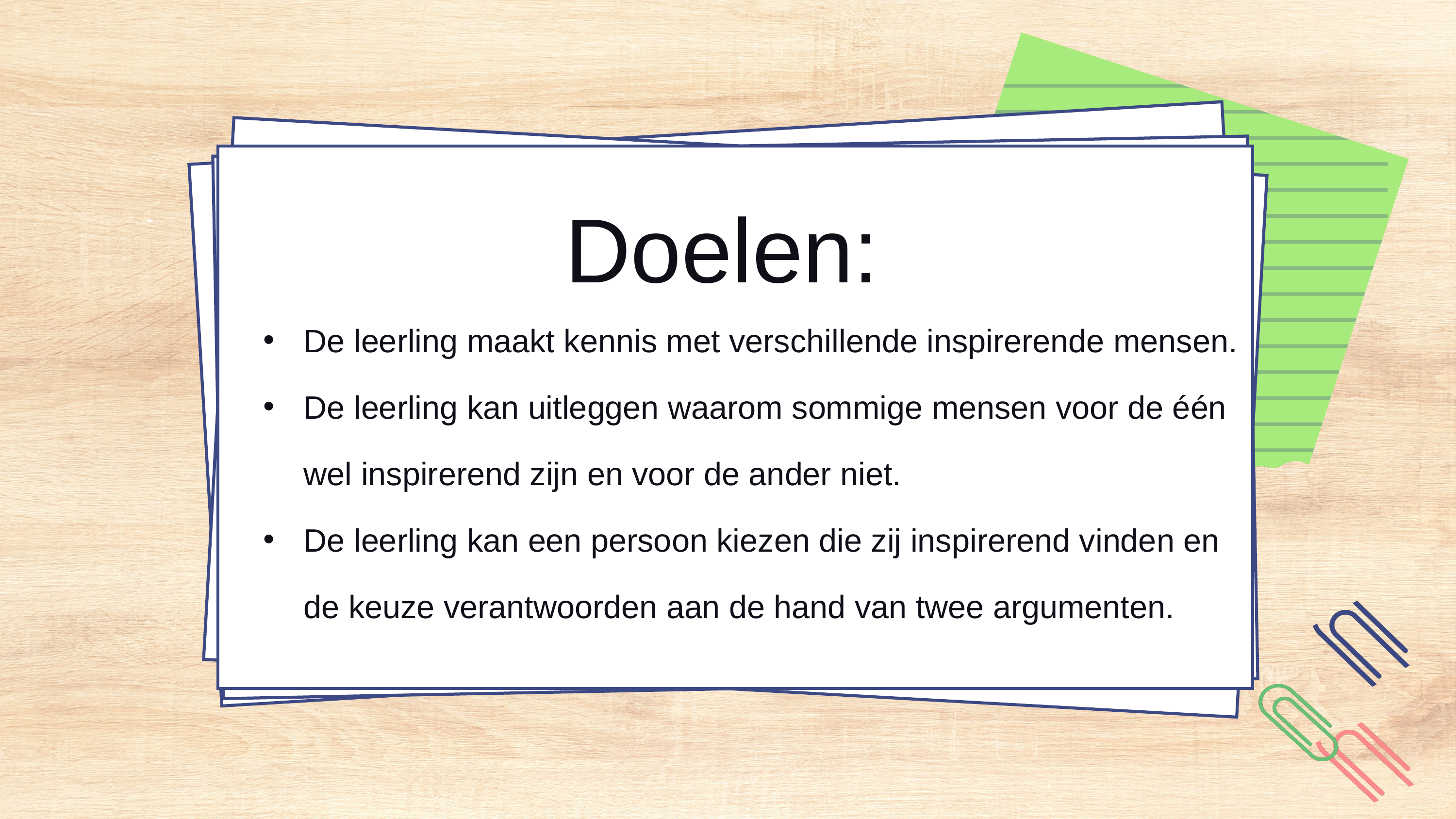

Doelen:
De leerling maakt kennis met verschillende inspirerende mensen.
De leerling kan uitleggen waarom sommige mensen voor de één wel inspirerend zijn en voor de ander niet.
De leerling kan een persoon kiezen die zij inspirerend vinden en de keuze verantwoorden aan de hand van twee argumenten.